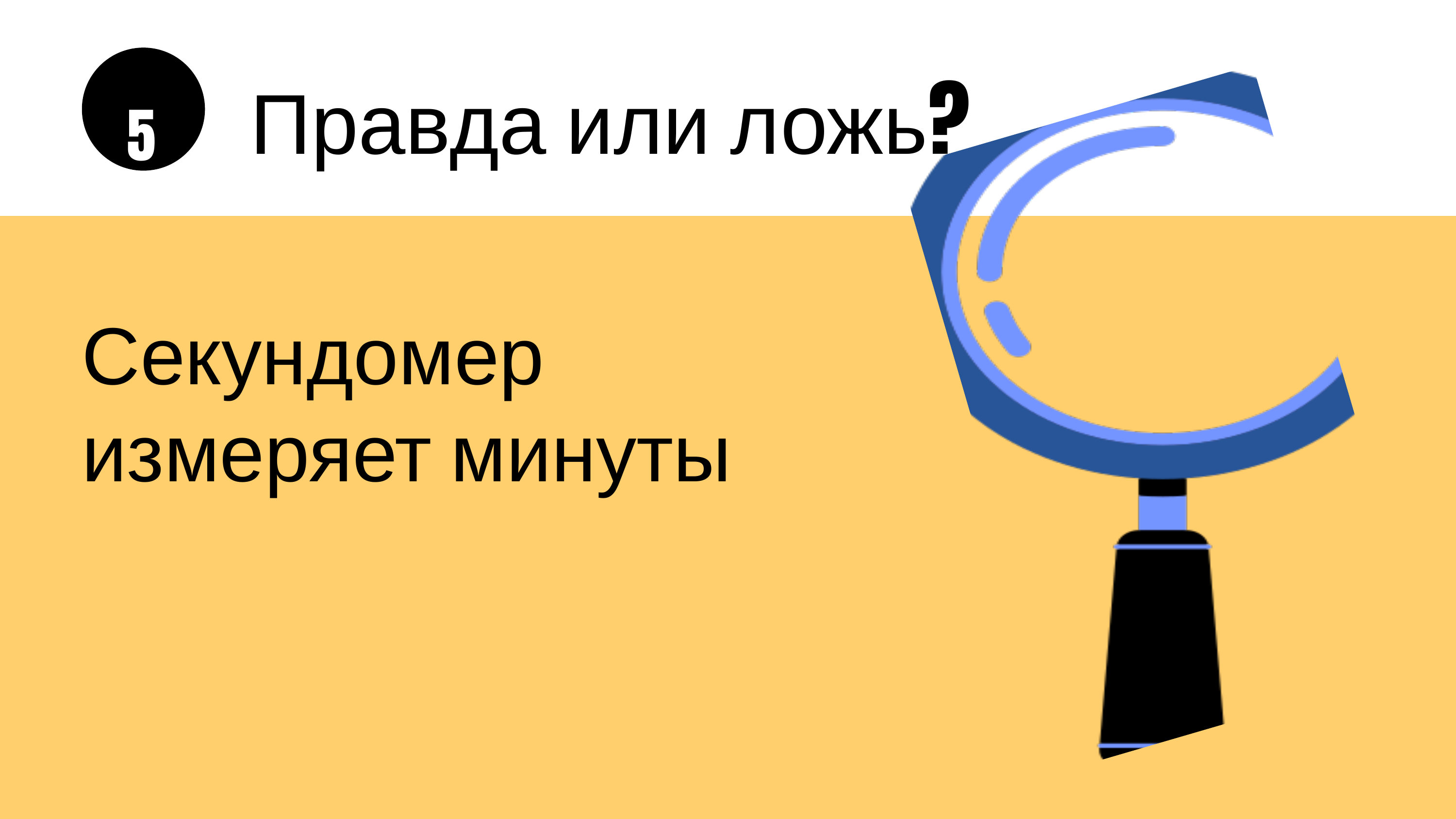

Правда или ложь?
5

Секундомер измеряет минуты